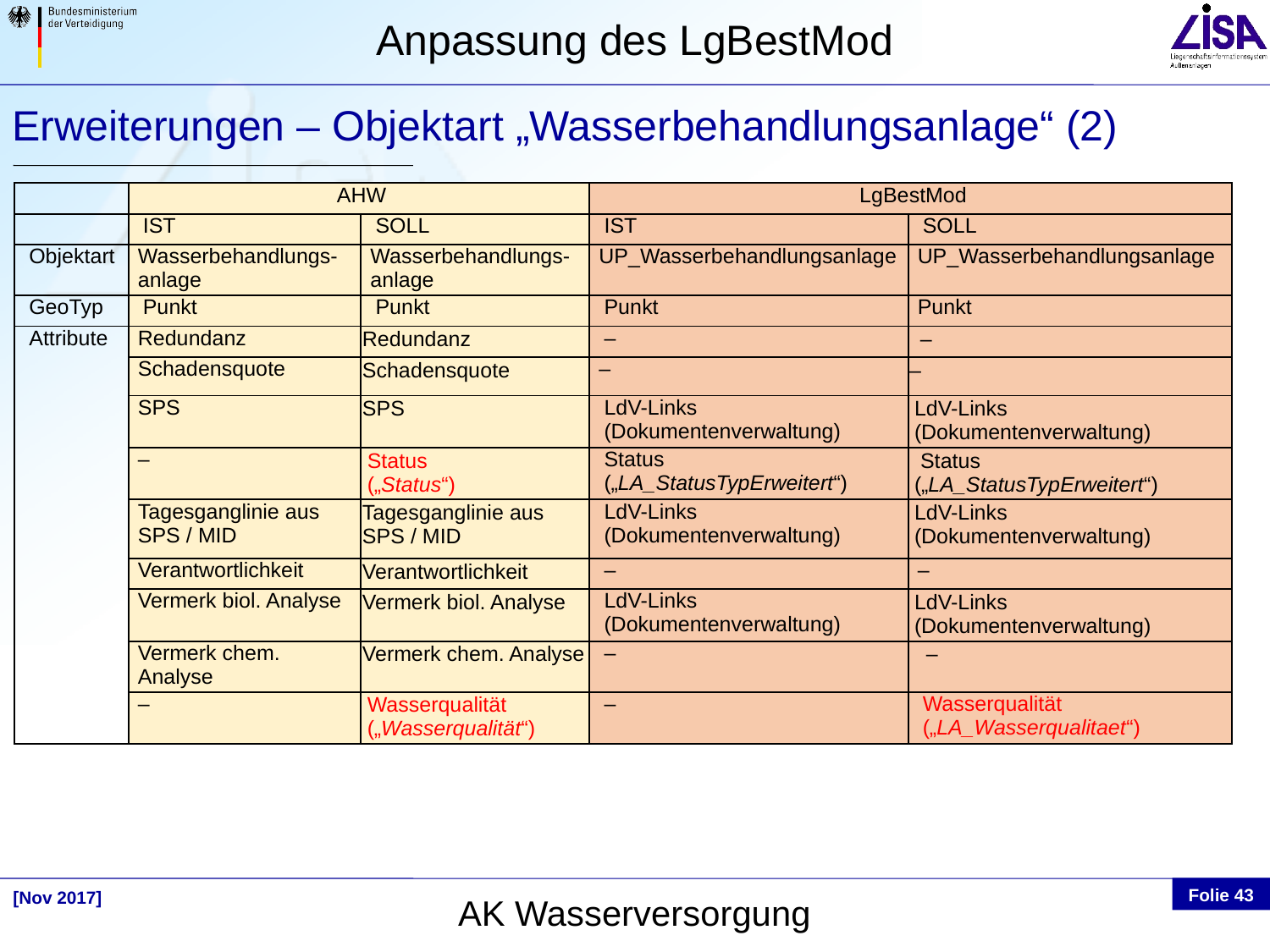

Erweiterungen – Objektart „Wasserbehandlungsanlage“ (2)

|  | AHW |  | LgBestMod |  |
| --- | --- | --- | --- | --- |
|  | IST | SOLL | IST | SOLL |
| Objektart | Wasserbehandlungs-anlage | Wasserbehandlungs-anlage | UP\_Wasserbehandlungsanlage | UP\_Wasserbehandlungsanlage |
| GeoTyp | Punkt | Punkt | Punkt | Punkt |
| Attribute | Redundanz | Redundanz | – | – |
|  | Schadensquote | Schadensquote | – | – |
|  | SPS | SPS | LdV-Links (Dokumentenverwaltung) | LdV-Links (Dokumentenverwaltung) |
|  | – | Status („Status“) | Status („LA\_StatusTypErweitert“) | Status („LA\_StatusTypErweitert“) |
|  | Tagesganglinie aus SPS / MID | Tagesganglinie aus SPS / MID | LdV-Links (Dokumentenverwaltung) | LdV-Links (Dokumentenverwaltung) |
|  | Verantwortlichkeit | Verantwortlichkeit | – | – |
|  | Vermerk biol. Analyse | Vermerk biol. Analyse | LdV-Links (Dokumentenverwaltung) | LdV-Links (Dokumentenverwaltung) |
|  | Vermerk chem. Analyse | Vermerk chem. Analyse | – | – |
|  | – | Wasserqualität („Wasserqualität“) | – | Wasserqualität („LA\_Wasserqualitaet“) |